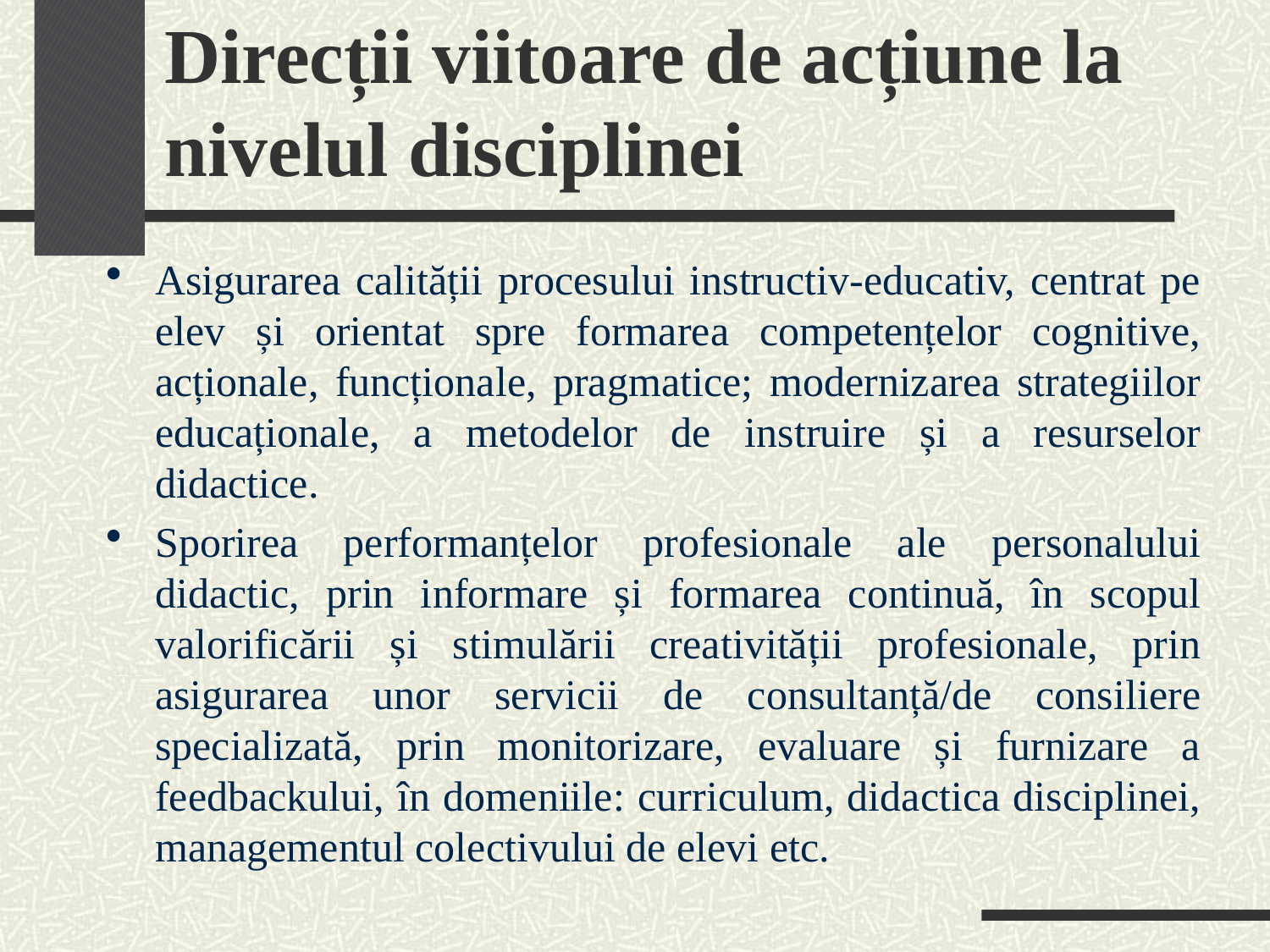

# Direcții viitoare de acțiune la nivelul disciplinei
Asigurarea calității procesului instructiv-educativ, centrat pe elev și orientat spre formarea competențelor cognitive, acționale, funcționale, pragmatice; modernizarea strategiilor educaționale, a metodelor de instruire și a resurselor didactice.
Sporirea performanțelor profesionale ale personalului didactic, prin informare și formarea continuă, în scopul valorificării și stimulării creativității profesionale, prin asigurarea unor servicii de consultanță/de consiliere specializată, prin monitorizare, evaluare și furnizare a feedbackului, în domeniile: curriculum, didactica disciplinei, managementul colectivului de elevi etc.